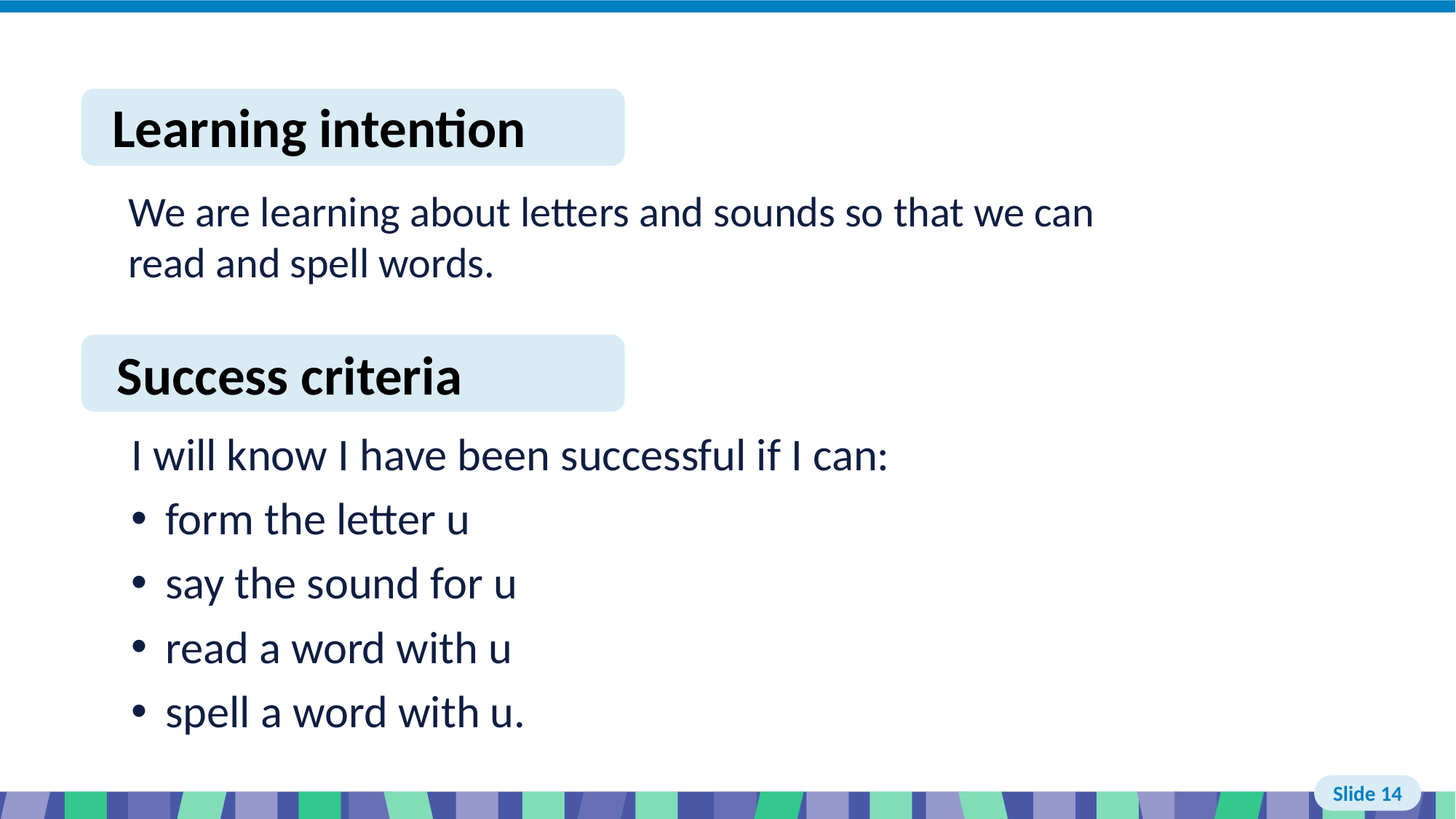

# Slide 14 Learning intention and success criteria
I will know I have been successful if I can:
form the letter u
say the sound for u
read a word with u
spell a word with u.